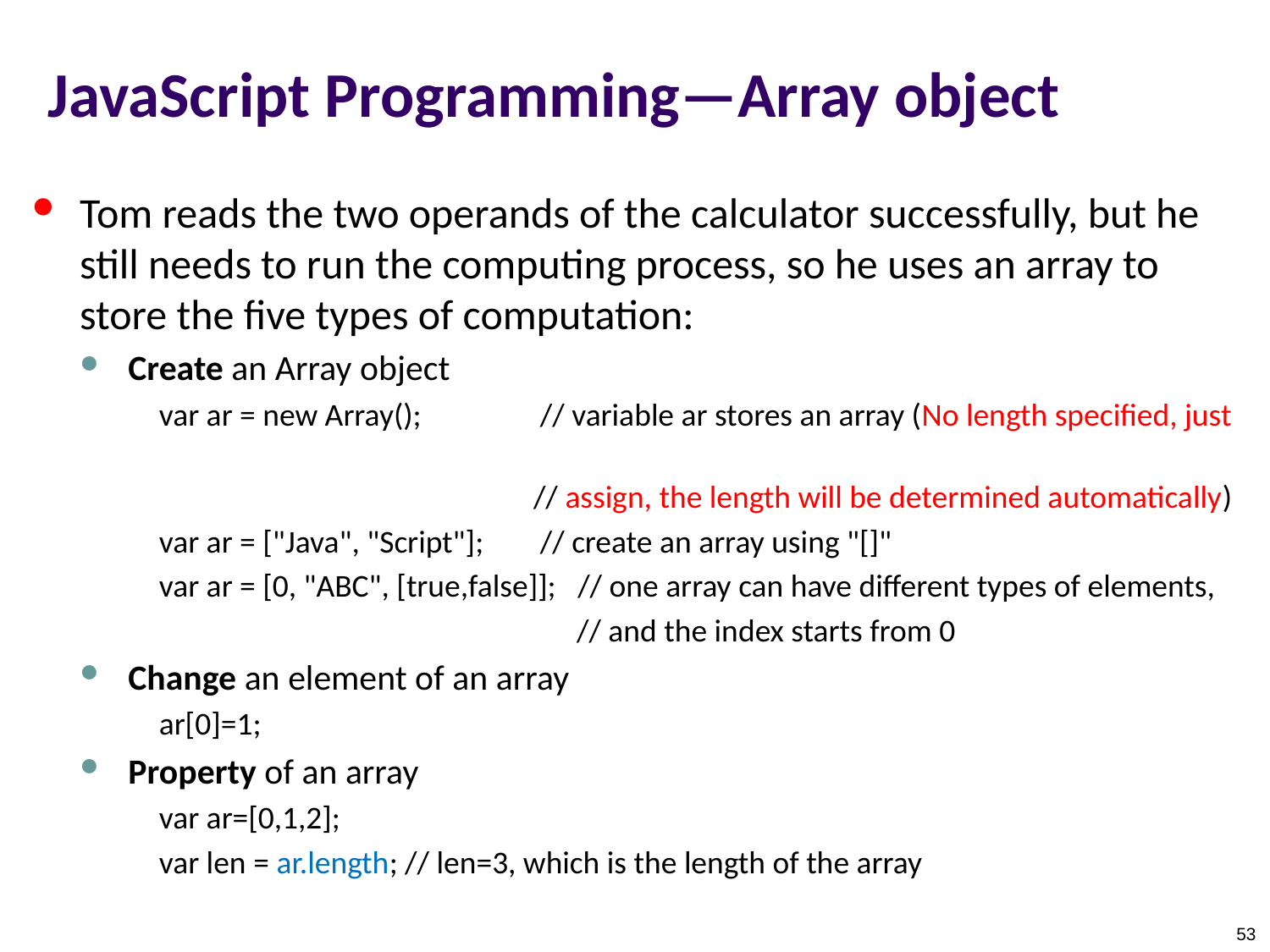

# JavaScript Programming—Array object
Tom reads the two operands of the calculator successfully, but he still needs to run the computing process, so he uses an array to store the five types of computation:
Create an Array object
var ar = new Array();  	// variable ar stores an array (No length specified, just
                                                    // assign, the length will be determined automatically)
var ar = ["Java", "Script"];	// create an array using "[]"
var ar = [0, "ABC", [true,false]];   // one array can have different types of elements,
                                                          // and the index starts from 0
Change an element of an array
ar[0]=1;
Property of an array
var ar=[0,1,2];
var len = ar.length; // len=3, which is the length of the array
53